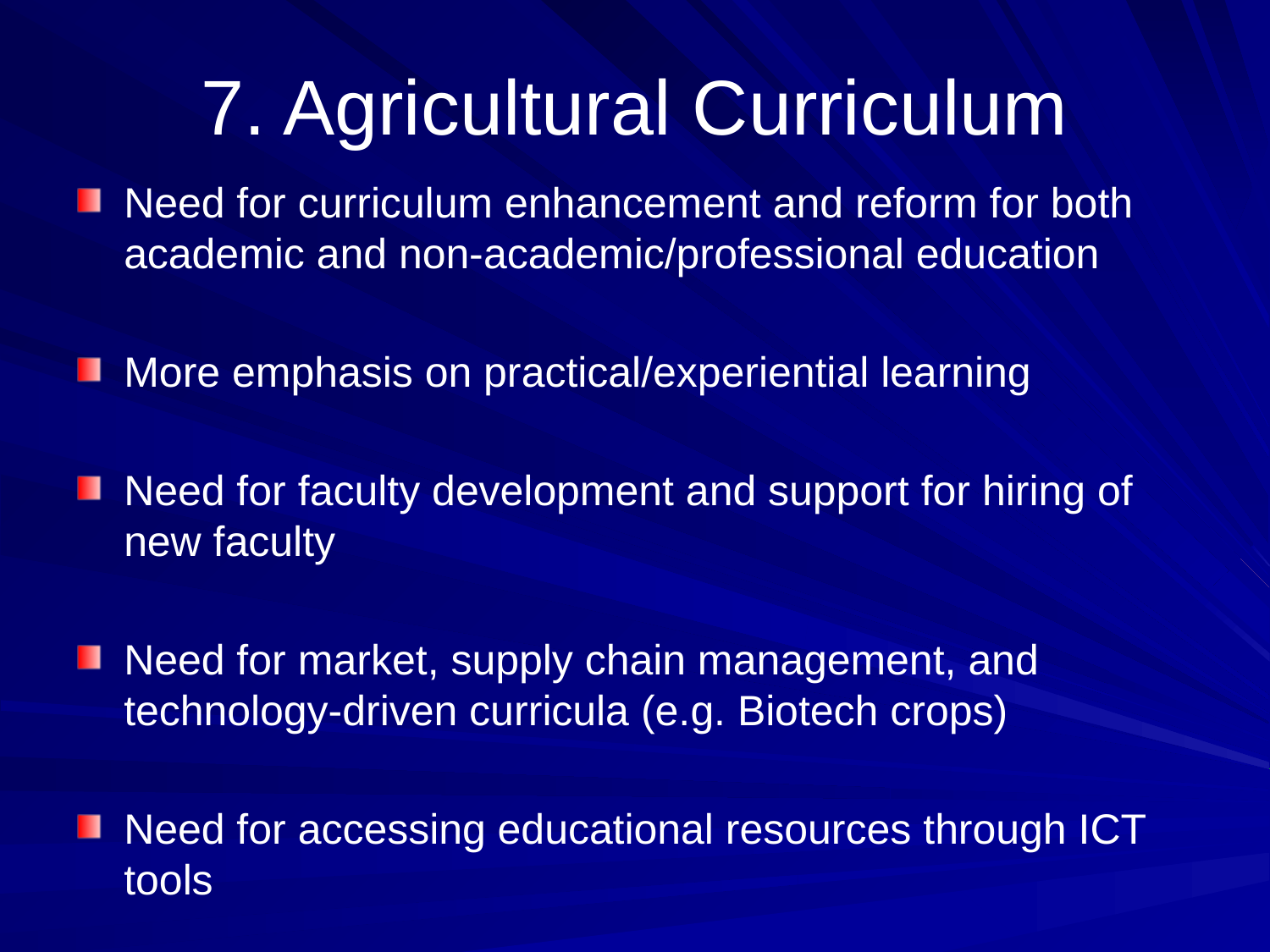

# 7. Agricultural Curriculum
Need for curriculum enhancement and reform for both academic and non-academic/professional education

More emphasis on practical/experiential learning

Need for faculty development and support for hiring of new faculty

Need for market, supply chain management, and technology-driven curricula (e.g. Biotech crops)

Need for accessing educational resources through ICT tools